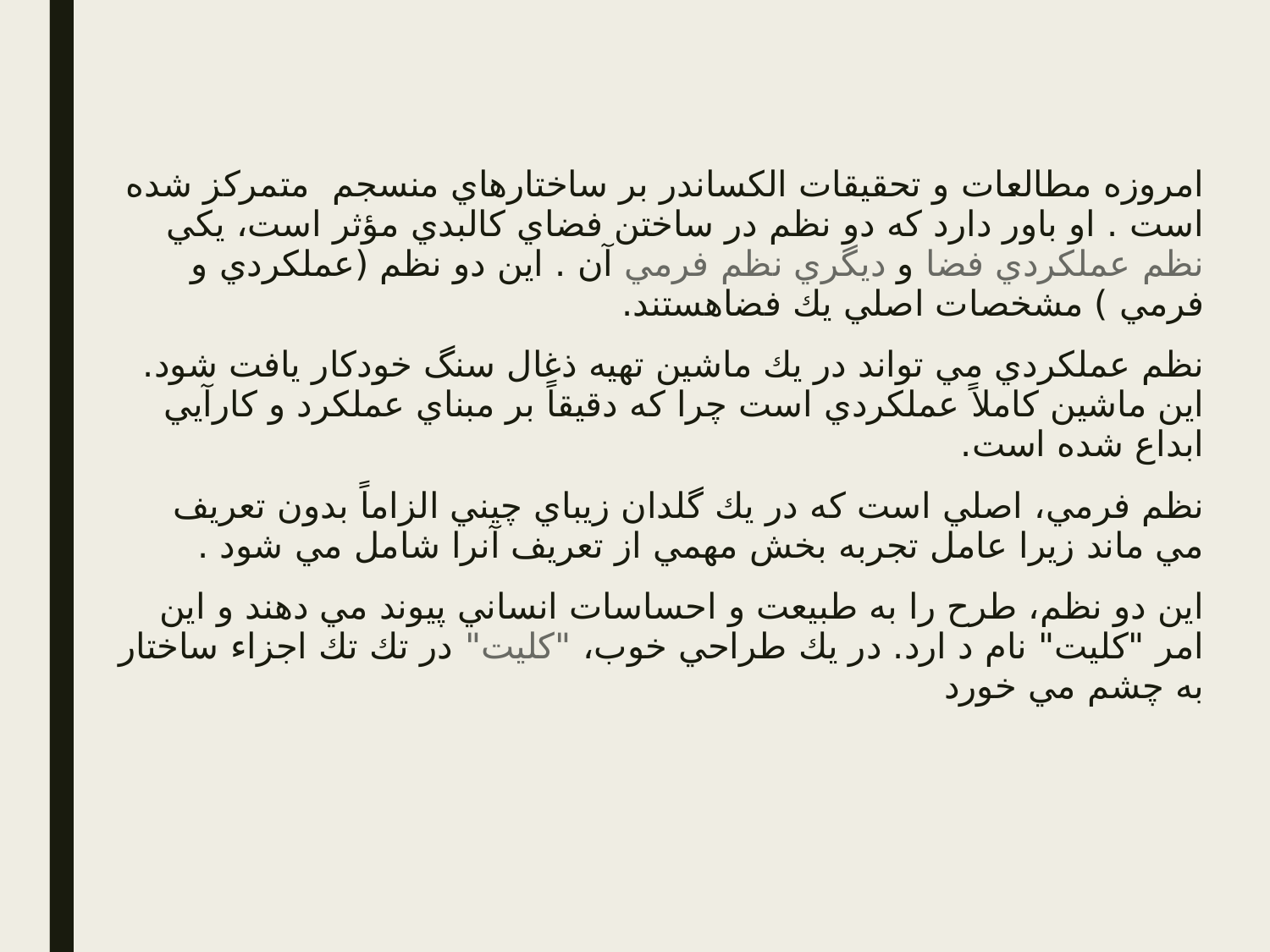

امروزه مطالعات و تحقيقات الكساندر بر ساختارهاي منسجم  متمركز شده است . او باور دارد كه دو نظم در ساختن فضاي كالبدي مؤثر است، يكي نظم عملكردي فضا و ديگري نظم فرمي آن . اين دو نظم (عملكردي و فرمي ) مشخصات اصلي يك فضاهستند.
نظم عملكردي مي تواند در يك ماشين تهيه ذغال سنگ خودكار يافت شود. اين ماشين كاملاً عملكردي است چرا كه دقيقاً بر مبناي عملكرد و كارآيي ابداع شده است.
نظم فرمي، اصلي است كه در يك گلدان زيباي چيني الزاماً بدون تعريف مي ماند زيرا عامل تجربه بخش مهمي از تعريف آنرا شامل مي شود .
اين دو نظم، طرح را به طبيعت و احساسات انساني پيوند مي دهند و اين امر "كليت" نام د ارد. در يك طراحي خوب، "كليت" در تك تك اجزاء ساختار به چشم مي خورد